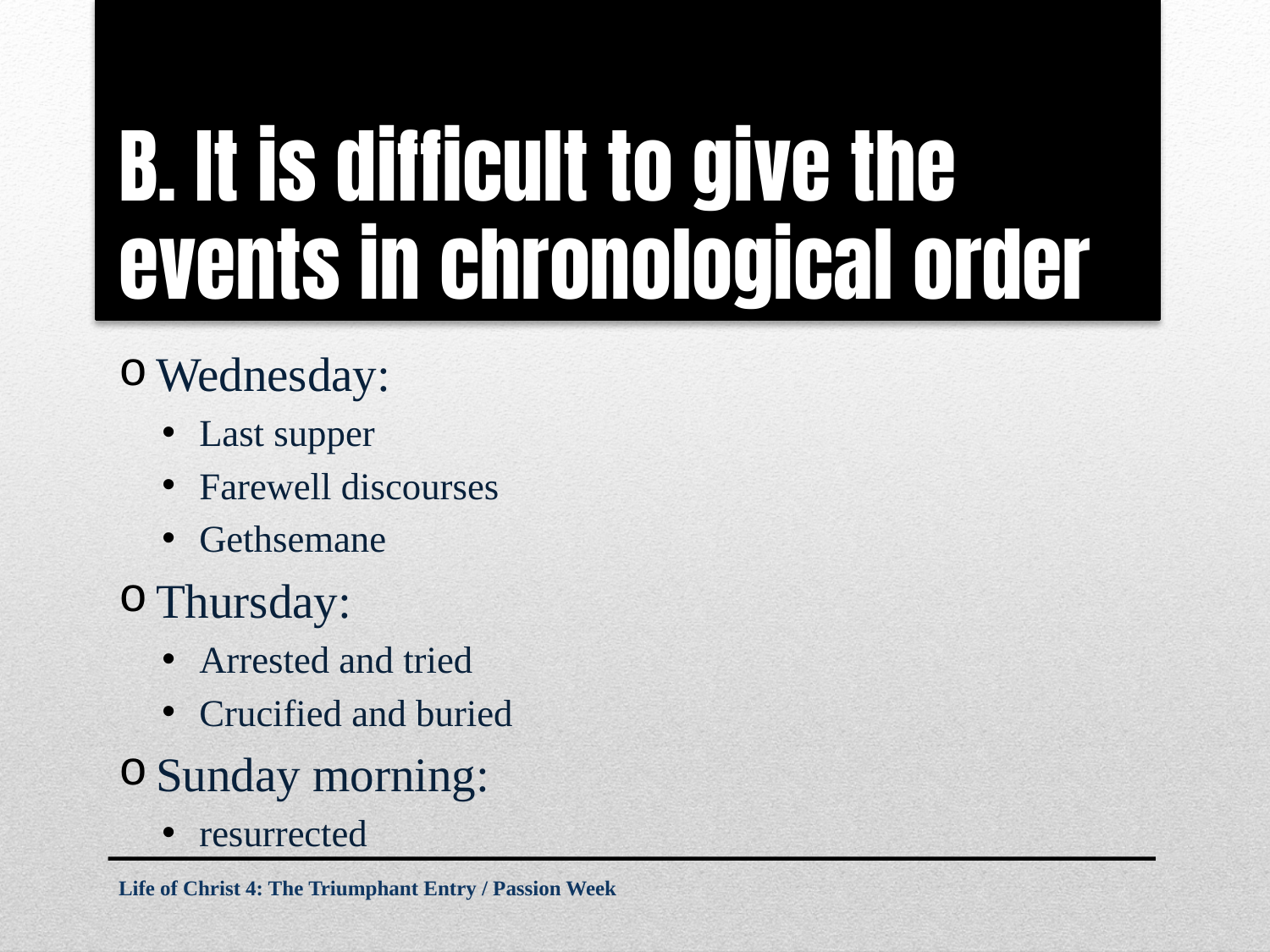

# B. It is difficult to give the events in chronological order
Wednesday:
Last supper
Farewell discourses
Gethsemane
Thursday:
Arrested and tried
Crucified and buried
Sunday morning:
resurrected

Life of Christ 4: The Triumphant Entry / Passion Week